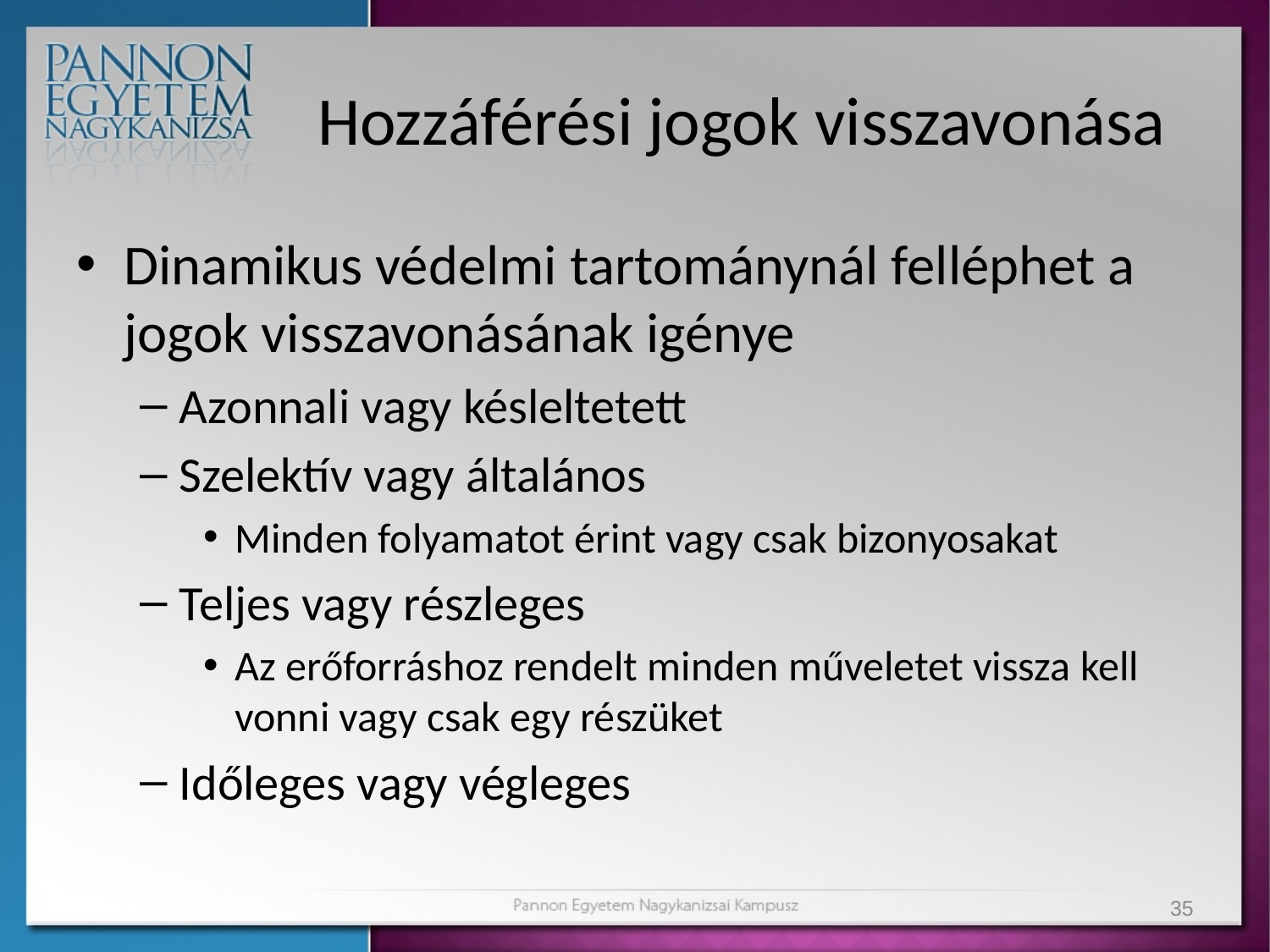

# Hozzáférési jogok visszavonása
Dinamikus védelmi tartománynál felléphet a jogok visszavonásának igénye
Azonnali vagy késleltetett
Szelektív vagy általános
Minden folyamatot érint vagy csak bizonyosakat
Teljes vagy részleges
Az erőforráshoz rendelt minden műveletet vissza kell vonni vagy csak egy részüket
Időleges vagy végleges
35